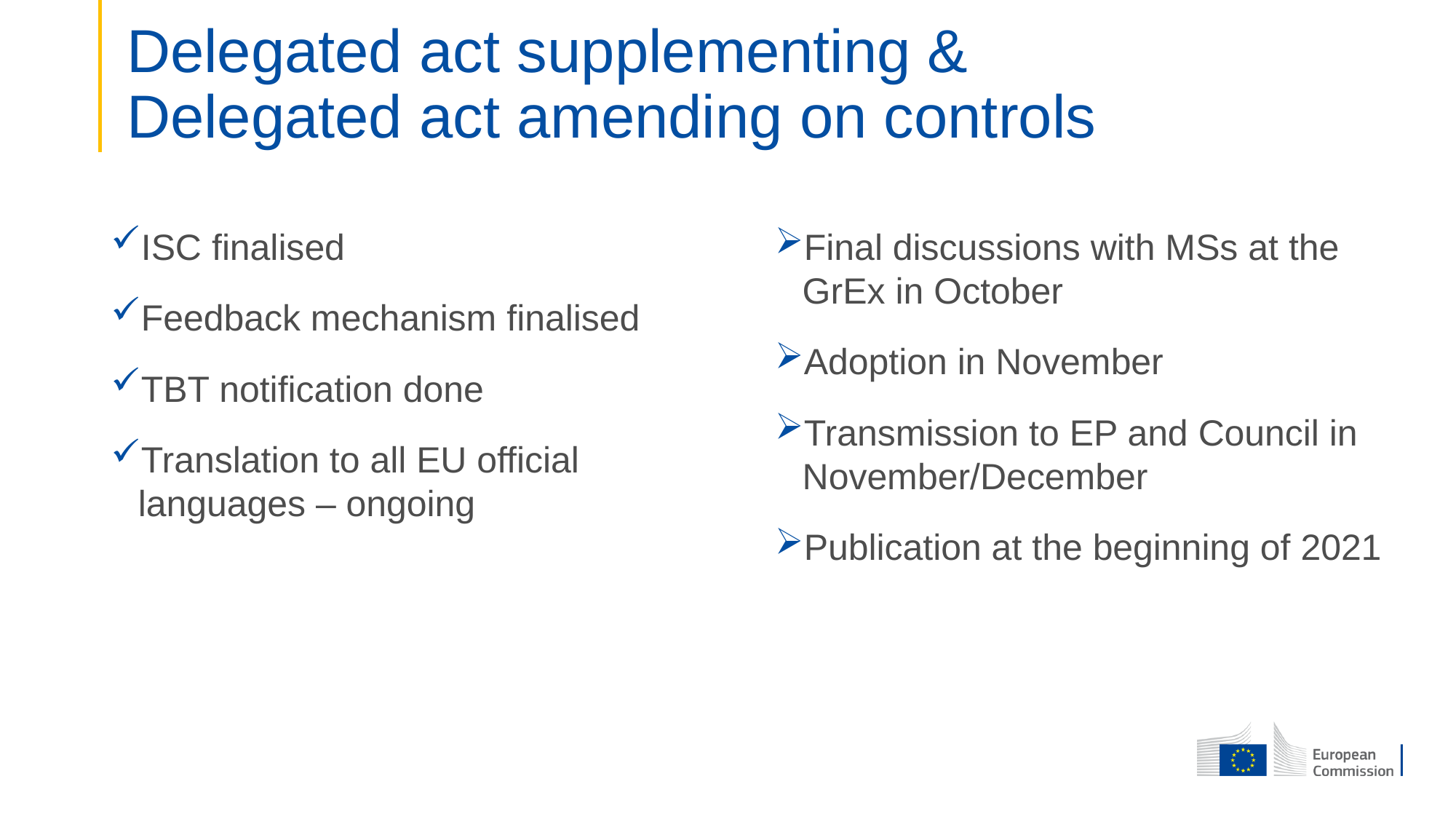

# Delegated act supplementing & Delegated act amending on controls
ISC finalised
Feedback mechanism finalised
TBT notification done
Translation to all EU official languages – ongoing

Final discussions with MSs at the GrEx in October
Adoption in November
Transmission to EP and Council in November/December
Publication at the beginning of 2021